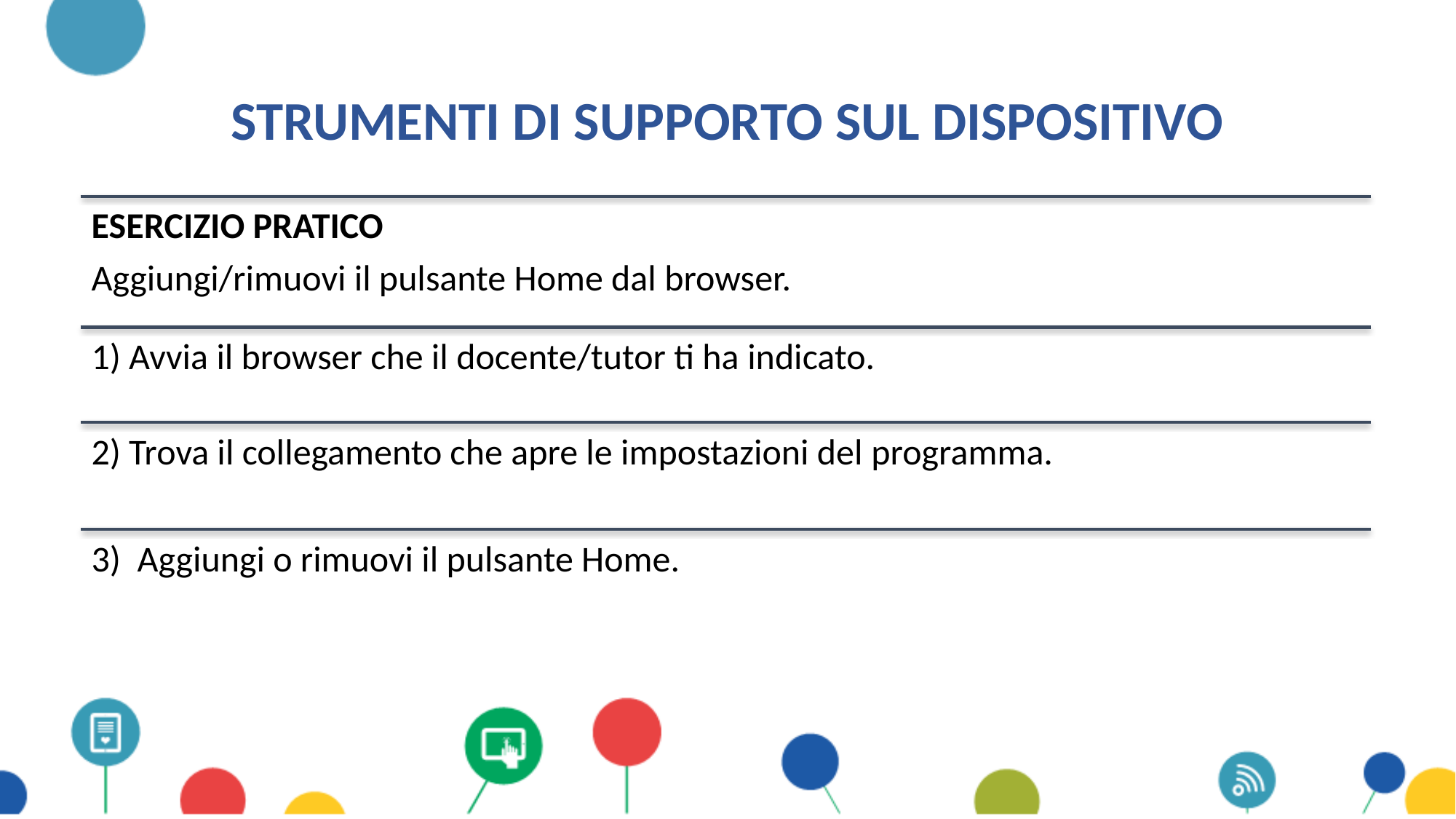

# Strumenti di supporto sul dispositivo

ESERCIZIO PRATICO
Aggiungi/rimuovi il pulsante Home dal browser.

1) Avvia il browser che il docente/tutor ti ha indicato.

2) Trova il collegamento che apre le impostazioni del programma.

3)  Aggiungi o rimuovi il pulsante Home.